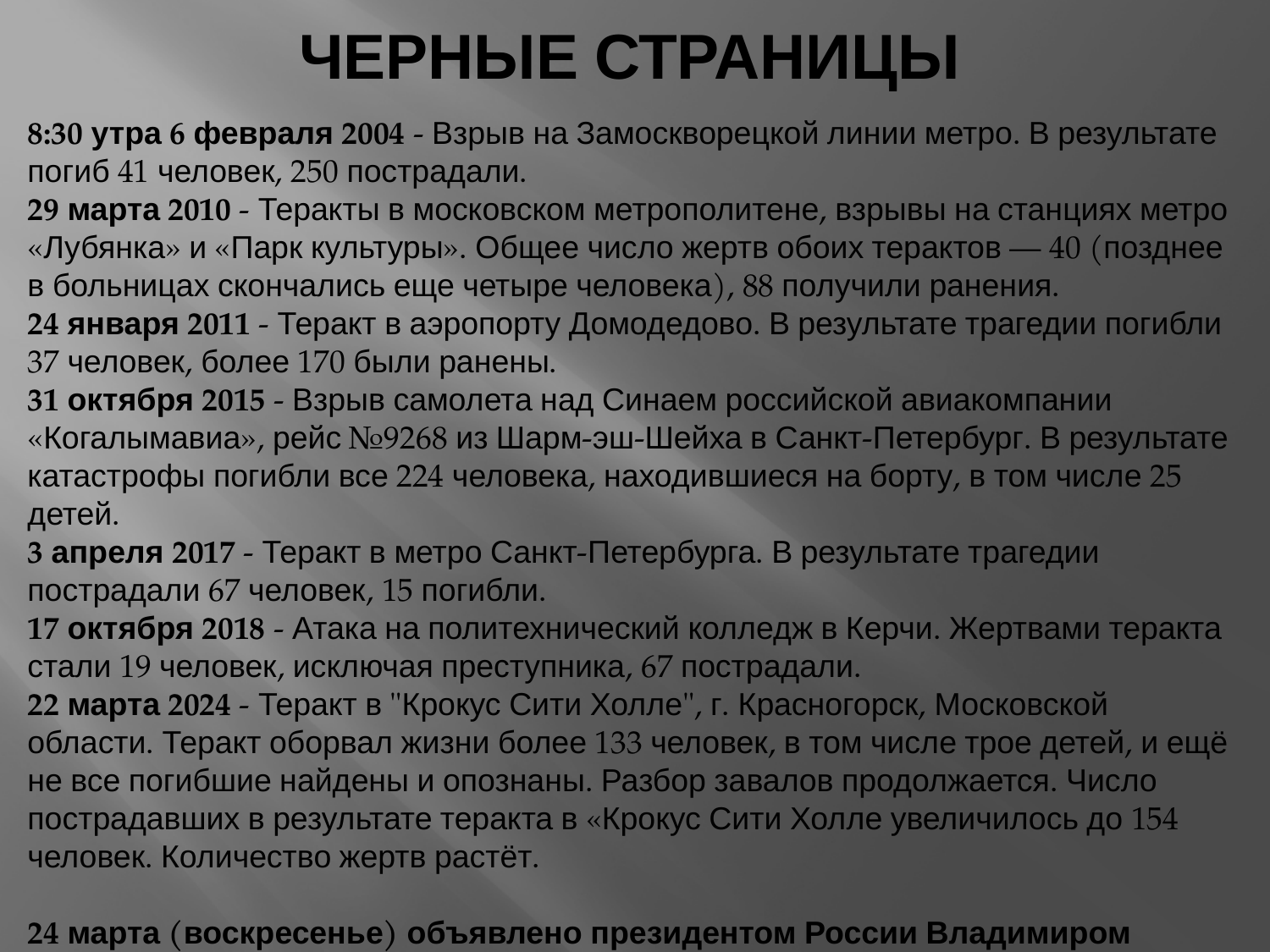

ЧЕРНЫЕ СТРАНИЦЫ
8:30 утра 6 февраля 2004 - Взрыв на Замоскворецкой линии метро. В результате погиб 41 человек, 250 пострадали.
29 марта 2010 - Теракты в московском метрополитене, взрывы на станциях метро «Лубянка» и «Парк культуры». Общее число жертв обоих терактов — 40 (позднее в больницах скончались еще четыре человека), 88 получили ранения.
24 января 2011 - Теракт в аэропорту Домодедово. В результате трагедии погибли 37 человек, более 170 были ранены.
31 октября 2015 - Взрыв самолета над Синаем российской авиакомпании «Когалымавиа», рейс №9268 из Шарм-эш-Шейха в Санкт-Петербург. В результате катастрофы погибли все 224 человека, находившиеся на борту, в том числе 25 детей.
3 апреля 2017 - Теракт в метро Санкт-Петербурга. В результате трагедии пострадали 67 человек, 15 погибли.
17 октября 2018 - Атака на политехнический колледж в Керчи. Жертвами теракта стали 19 человек, исключая преступника, 67 пострадали.
22 марта 2024 - Теракт в "Крокус Сити Холле", г. Красногорск, Московской области. Теракт оборвал жизни более 133 человек, в том числе трое детей, и ещё не все погибшие найдены и опознаны. Разбор завалов продолжается. Число пострадавших в результате теракта в «Крокус Сити Холле увеличилось до 154 человек. Количество жертв растёт.

24 марта (воскресенье) объявлено президентом России Владимиром Путиным Днём общенационального траура.